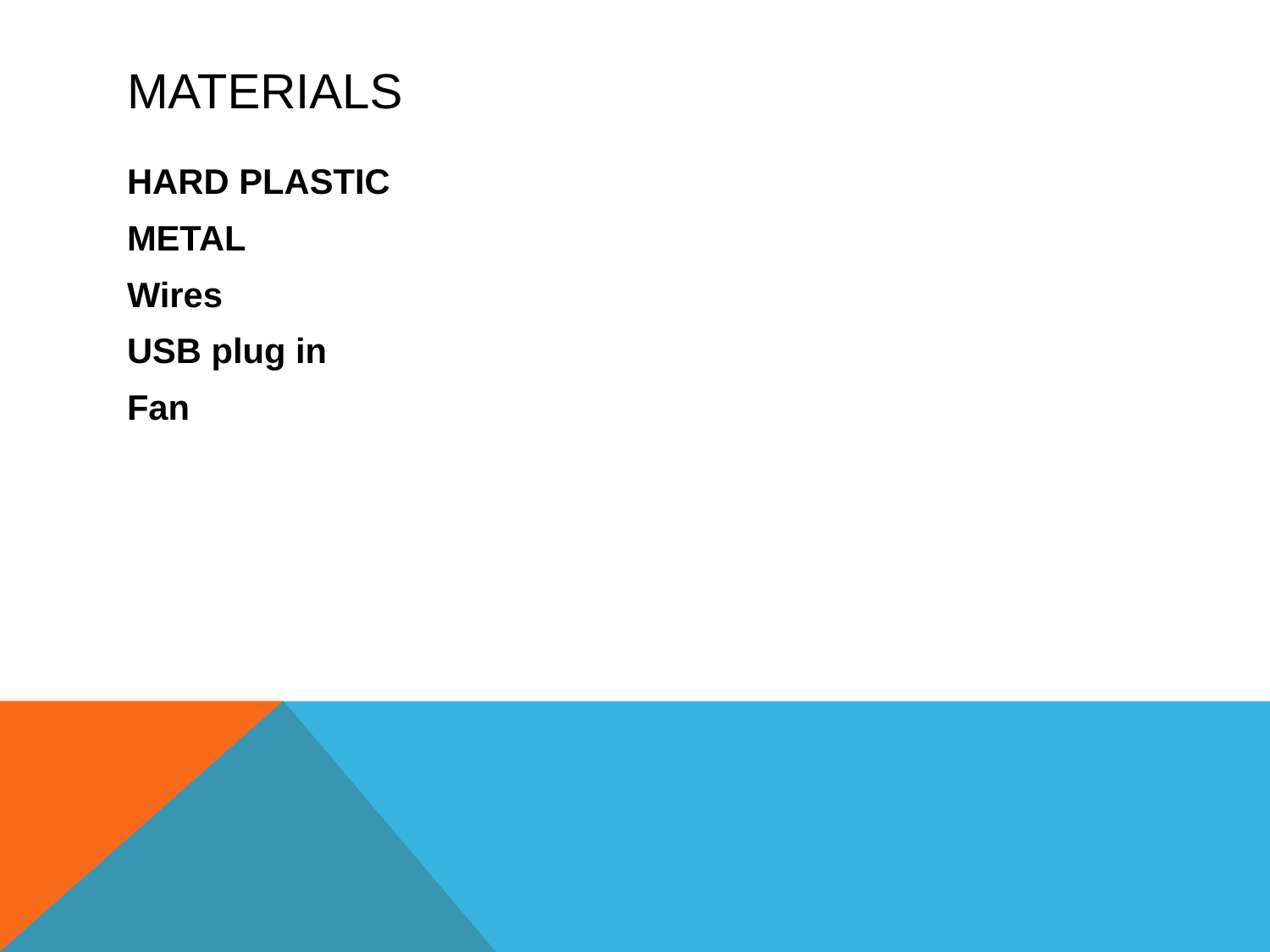

# MATERIALS
HARD PLASTIC
METAL
Wires
USB plug in
Fan